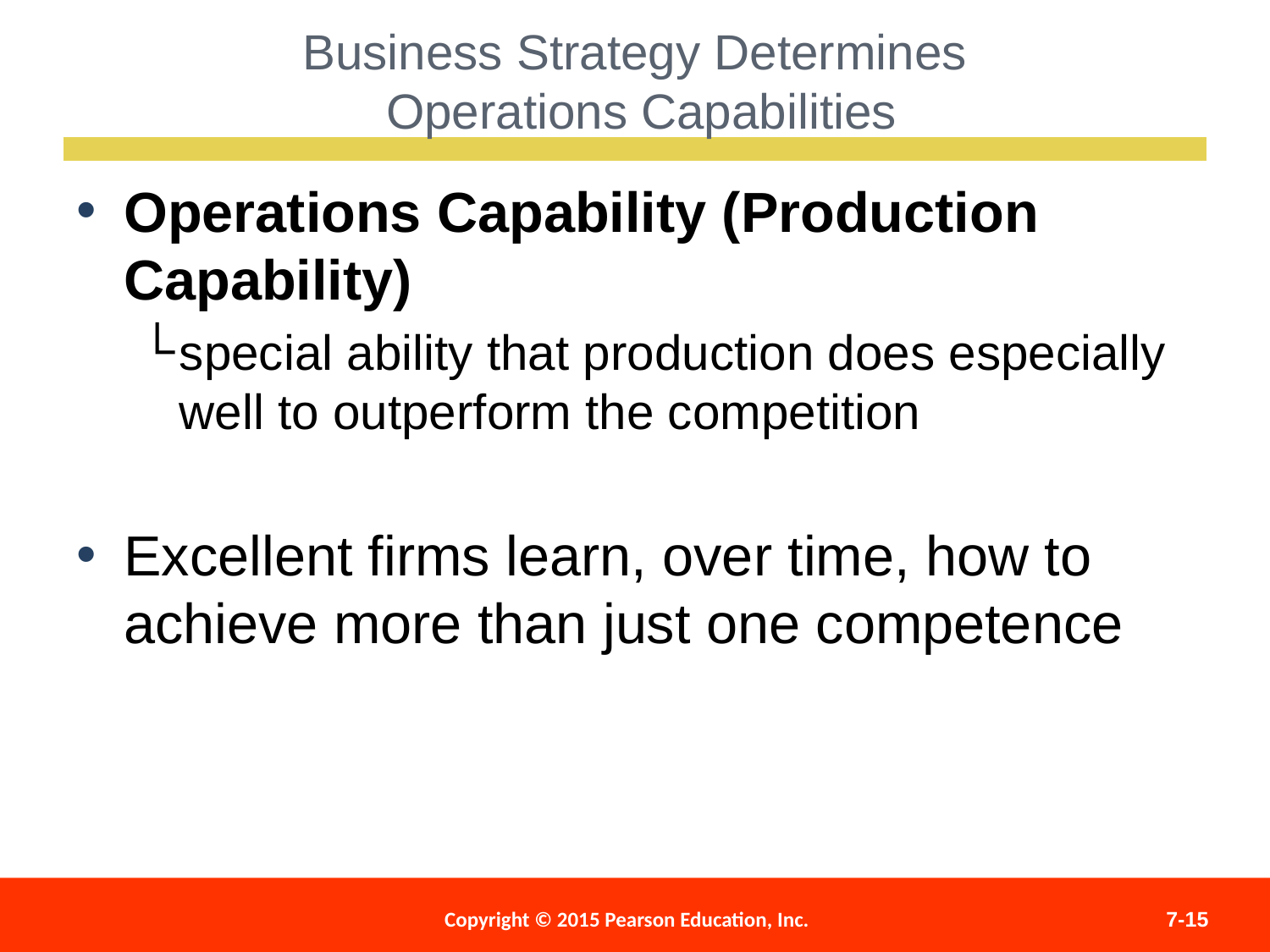

Business Strategy Determines
 Operations Capabilities
Operations Capability (Production Capability)
special ability that production does especially well to outperform the competition

Excellent firms learn, over time, how to achieve more than just one competence